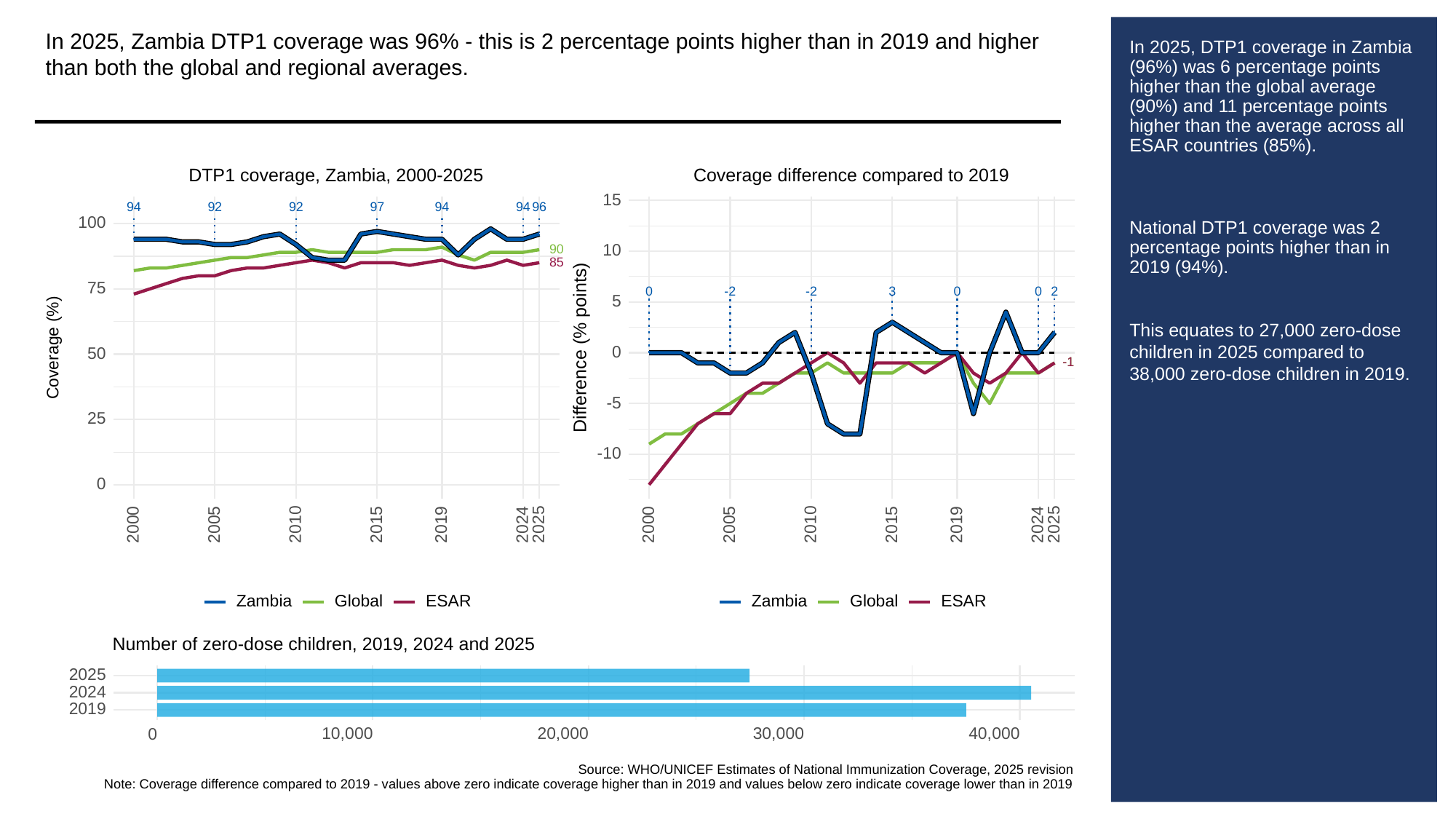

In 2025, Zambia DTP1 coverage was 96% - this is 2 percentage points higher than in 2019 and higher than both the global and regional averages.
# In 2025, DTP1 coverage in Zambia (96%) was 6 percentage points higher than the global average (90%) and 11 percentage points higher than the average across all ESAR countries (85%).

National DTP1 coverage was 2 percentage points higher than in 2019 (94%).

This equates to 27,000 zero-dose children in 2025 compared to 38,000 zero-dose children in 2019.

Coverage difference compared to 2019
DTP1 coverage, Zambia, 2000-2025
15

94
92
92
97
94
94
96
100

90
10

85

75
3
0
0
0
-2
-2
2

5

Difference (% points)
Coverage (%)
0
50

-1
-1

-5

25

-10

0

2000
2005
2010
2015
2019
2024
2025
2000
2005
2010
2015
2019
2024
2025
Global
ESAR
Global
ESAR
Zambia
Zambia

Number of zero-dose children, 2019, 2024 and 2025

2025

2024

2019

10,000
20,000
30,000
40,000
0
Source: WHO/UNICEF Estimates of National Immunization Coverage, 2025 revision
Note: Coverage difference compared to 2019 - values above zero indicate coverage higher than in 2019 and values below zero indicate coverage lower than in 2019